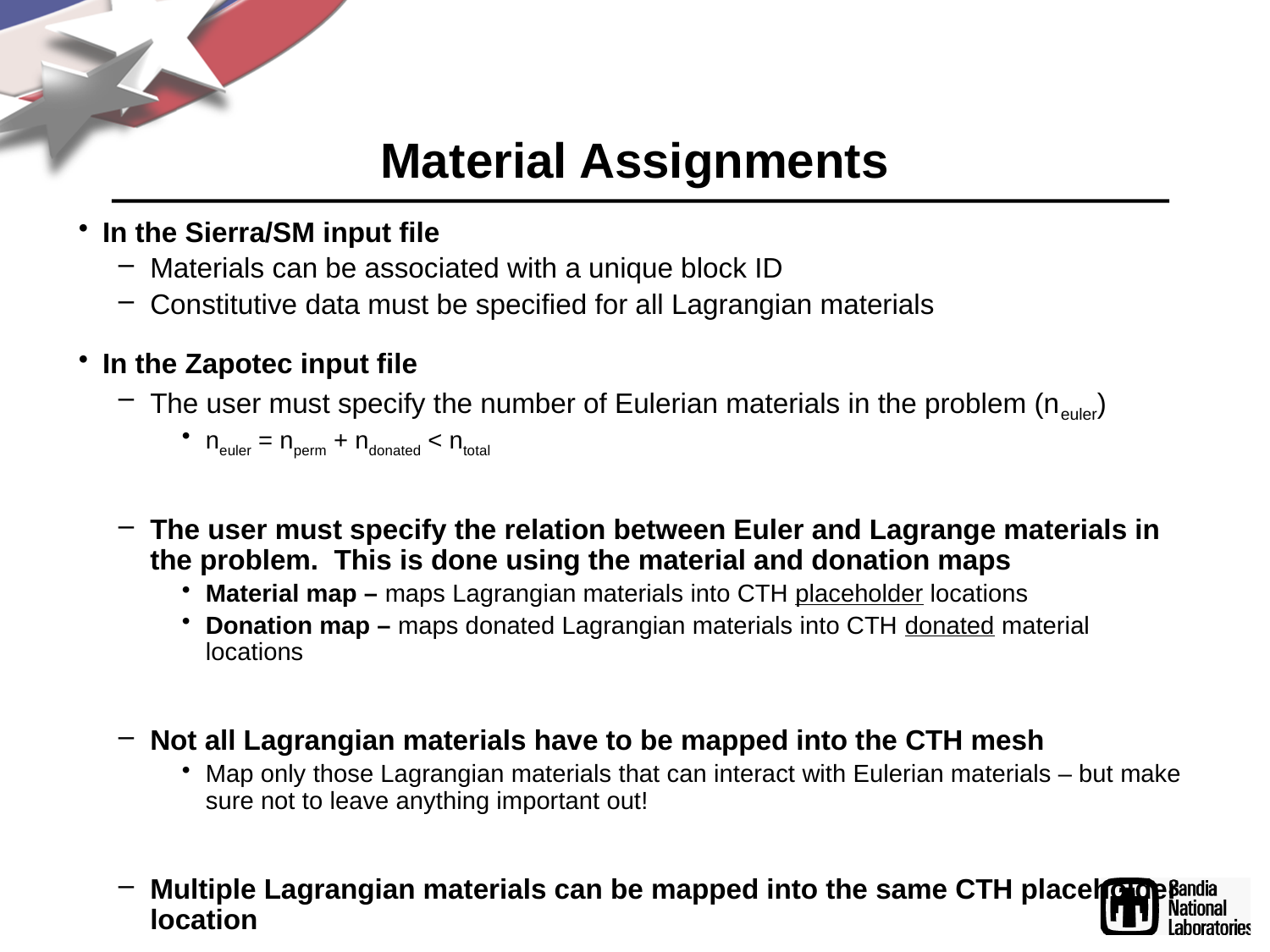

# Material Assignments
In the Sierra/SM input file
Materials can be associated with a unique block ID
Constitutive data must be specified for all Lagrangian materials

In the Zapotec input file
The user must specify the number of Eulerian materials in the problem (neuler)
neuler = nperm + ndonated < ntotal

The user must specify the relation between Euler and Lagrange materials in the problem.  This is done using the material and donation maps
Material map – maps Lagrangian materials into CTH placeholder locations
Donation map – maps donated Lagrangian materials into CTH donated material locations

Not all Lagrangian materials have to be mapped into the CTH mesh
Map only those Lagrangian materials that can interact with Eulerian materials – but make sure not to leave anything important out!

Multiple Lagrangian materials can be mapped into the same CTH placeholder location